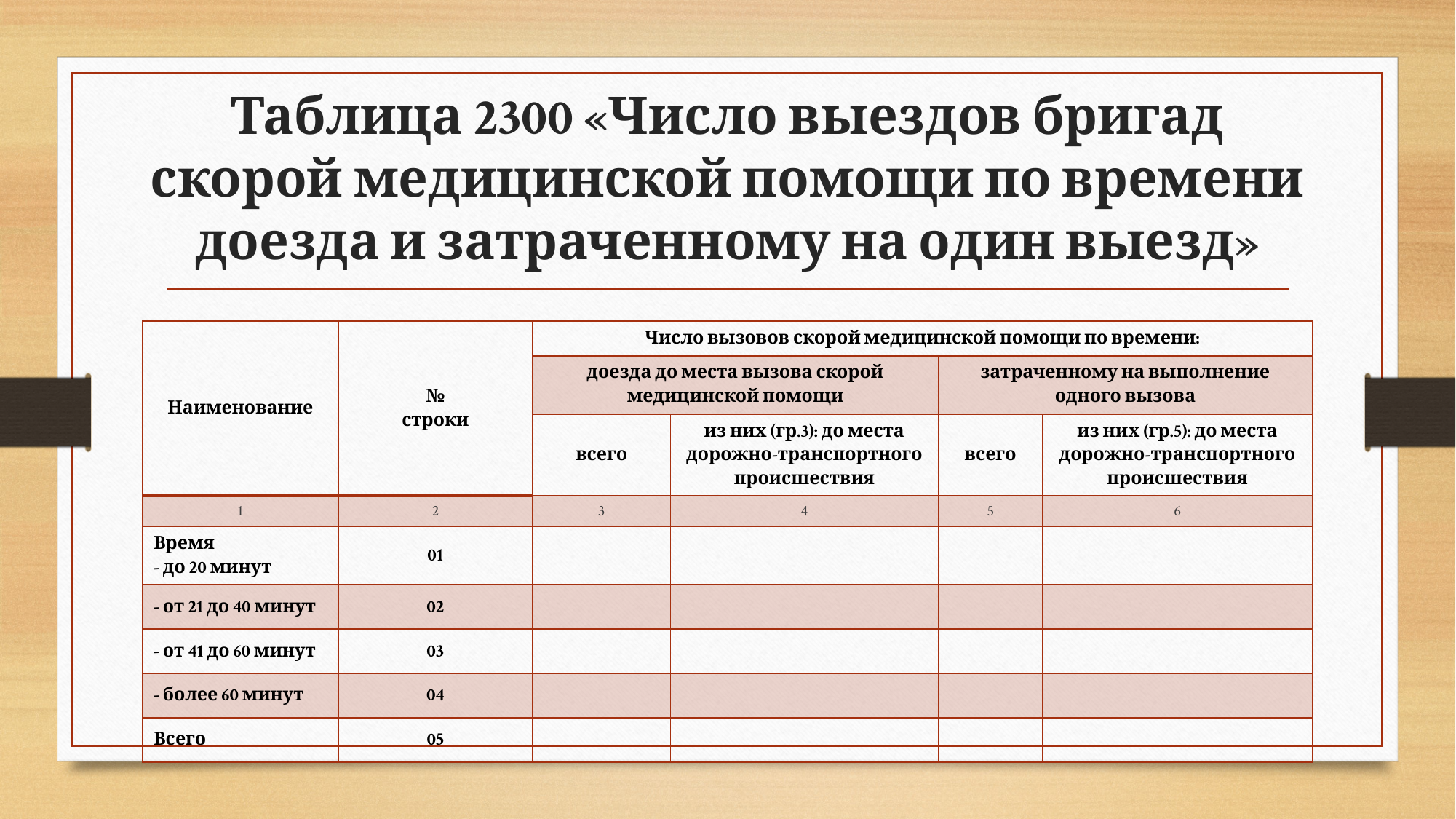

# Таблица 2300 «Число выездов бригад скорой медицинской помощи по времени доезда и затраченному на один выезд»
| Наименование | № строки | Число вызовов скорой медицинской помощи по времени: |  |  |  |
| --- | --- | --- | --- | --- | --- |
|  |  | доезда до места вызова скорой медицинской помощи |  | затраченному на выполнение одного вызова |  |
|  |  | всего | из них (гр.3): до места дорожно-транспортного происшествия | всего | из них (гр.5): до места дорожно-транспортного происшествия |
| 1 | 2 | 3 | 4 | 5 | 6 |
| Время - до 20 минут | 01 |  |  |  |  |
| - от 21 до 40 минут | 02 |  |  |  |  |
| - от 41 до 60 минут | 03 |  |  |  |  |
| - более 60 минут | 04 |  |  |  |  |
| Всего | 05 |  |  |  |  |